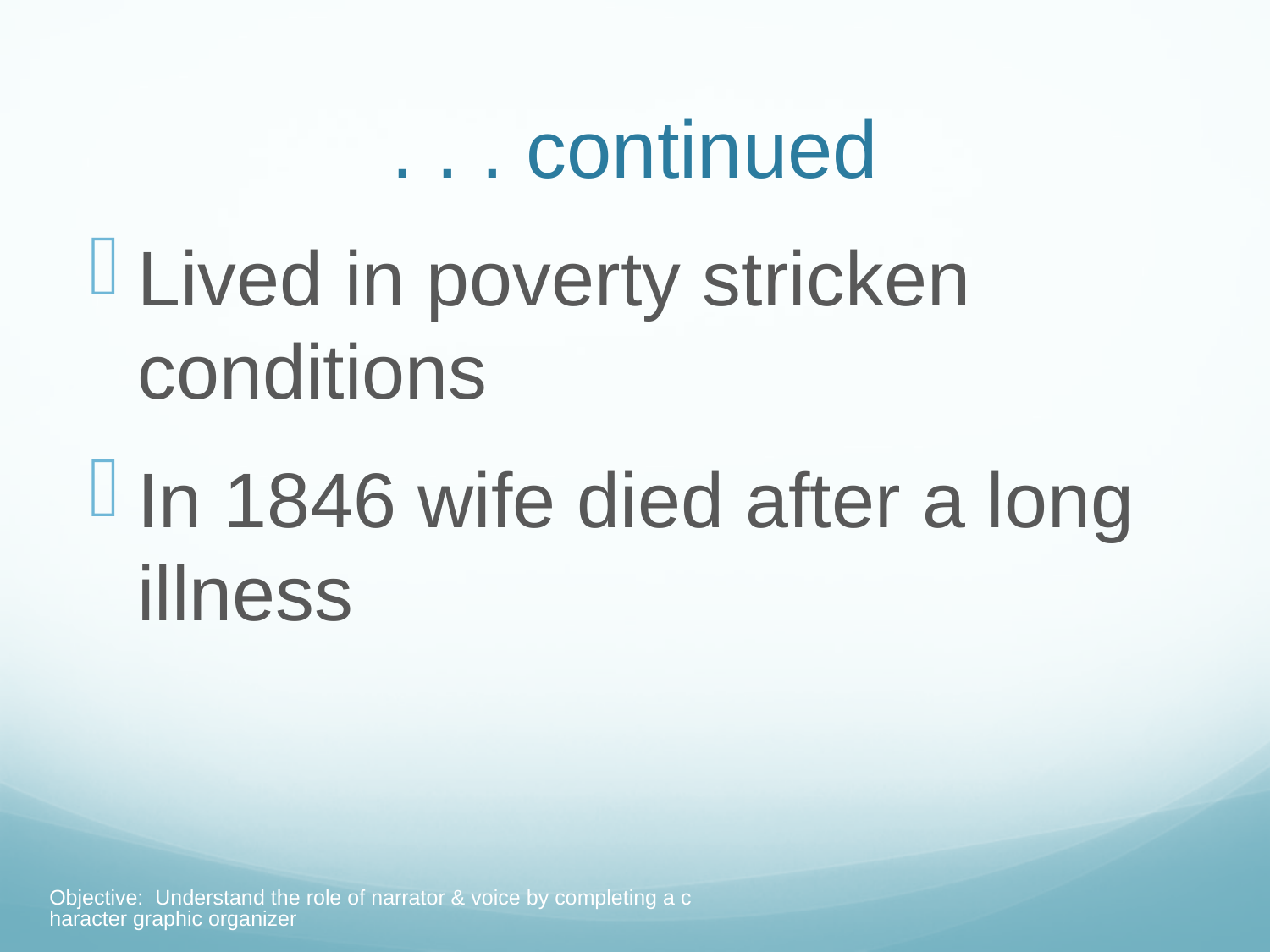

# . . . continued
Lived in poverty stricken conditions
In 1846 wife died after a long illness

Objective:  Understand the role of narrator & voice by completing a character graphic organizer